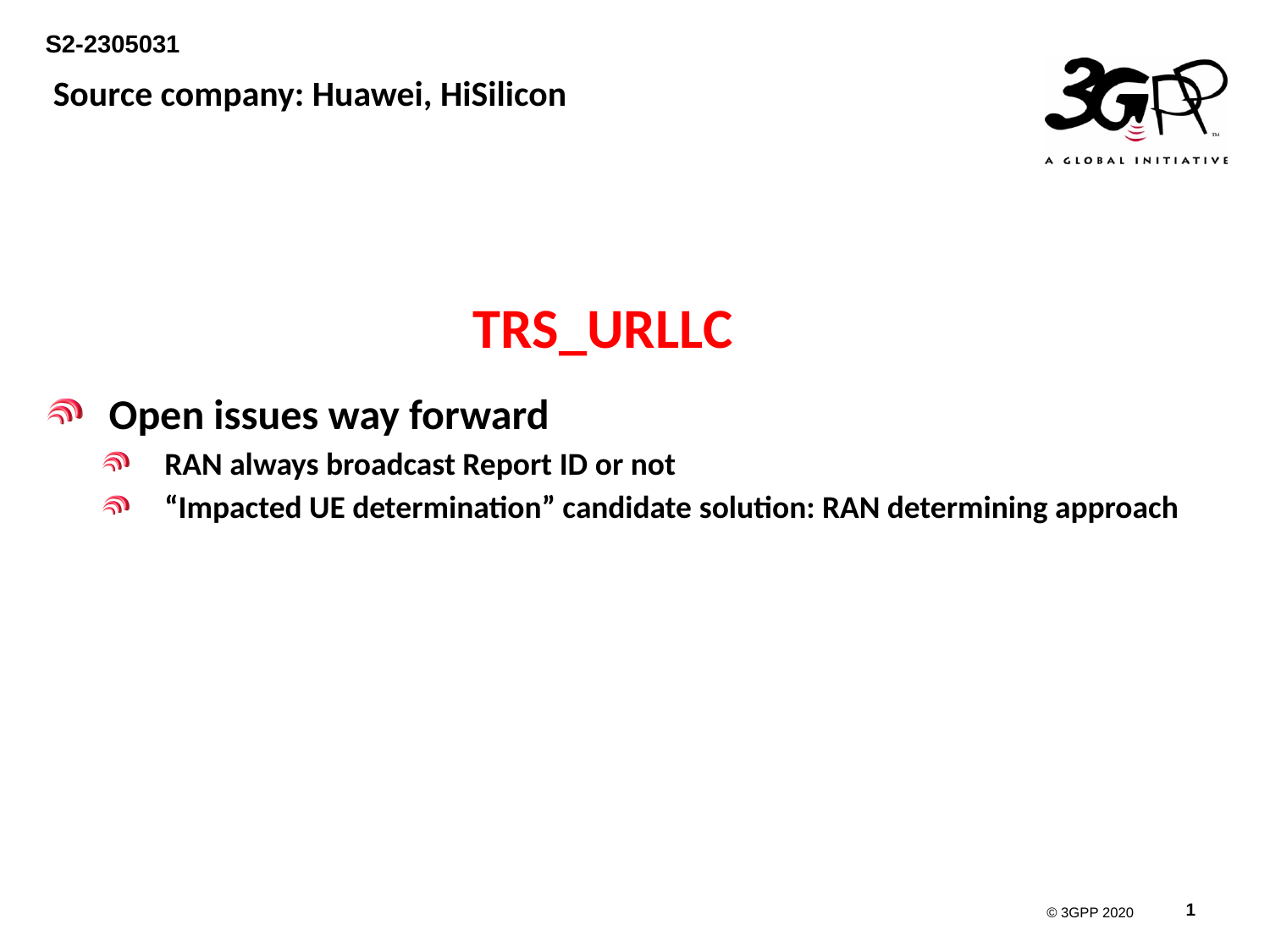

S2-2305031
Source company: Huawei, HiSilicon
# TRS_URLLC
Open issues way forward
RAN always broadcast Report ID or not
“Impacted UE determination” candidate solution: RAN determining approach